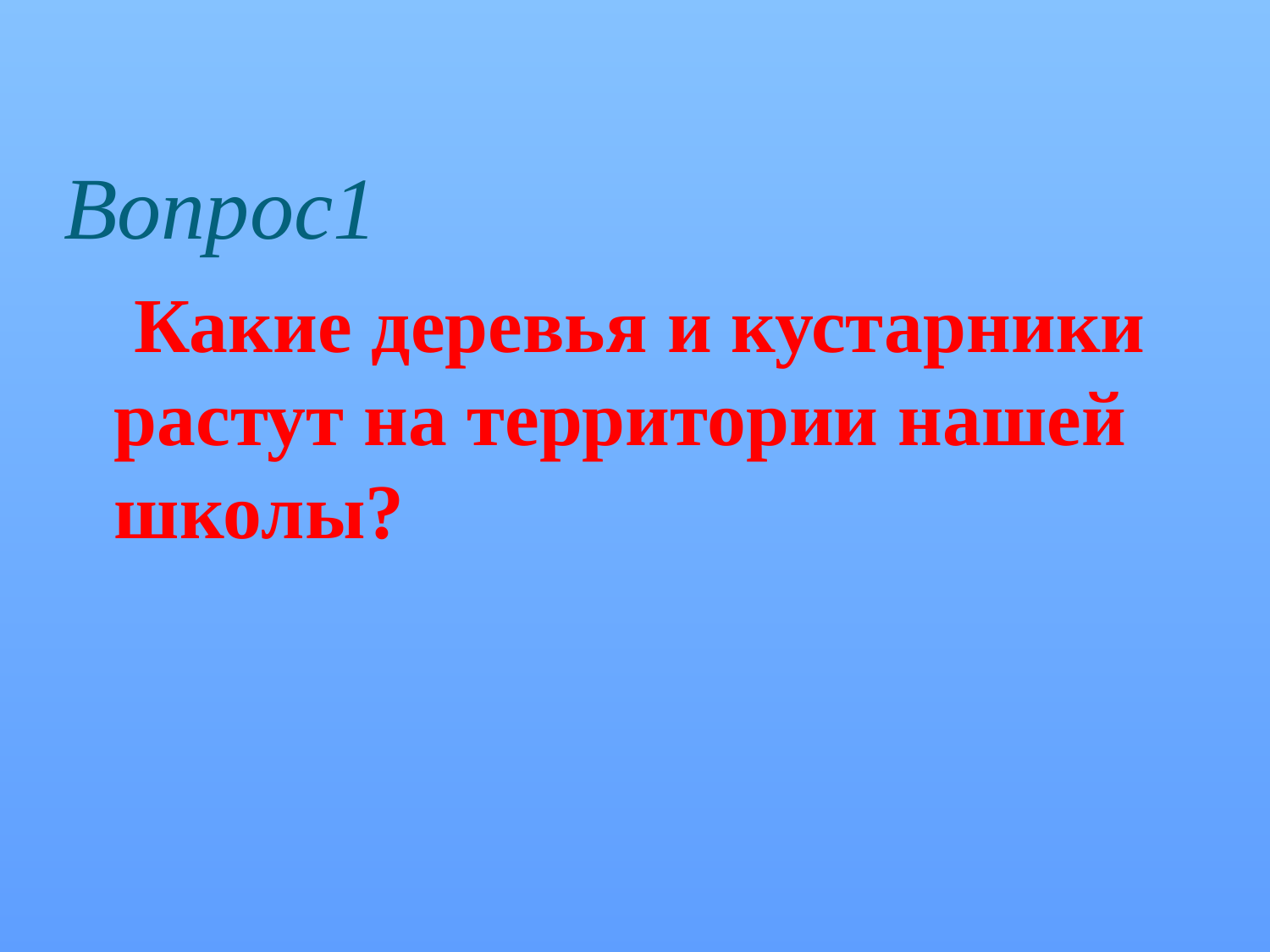

# Вопрос1
   Какие деревья и кустарники растут на территории нашей школы?